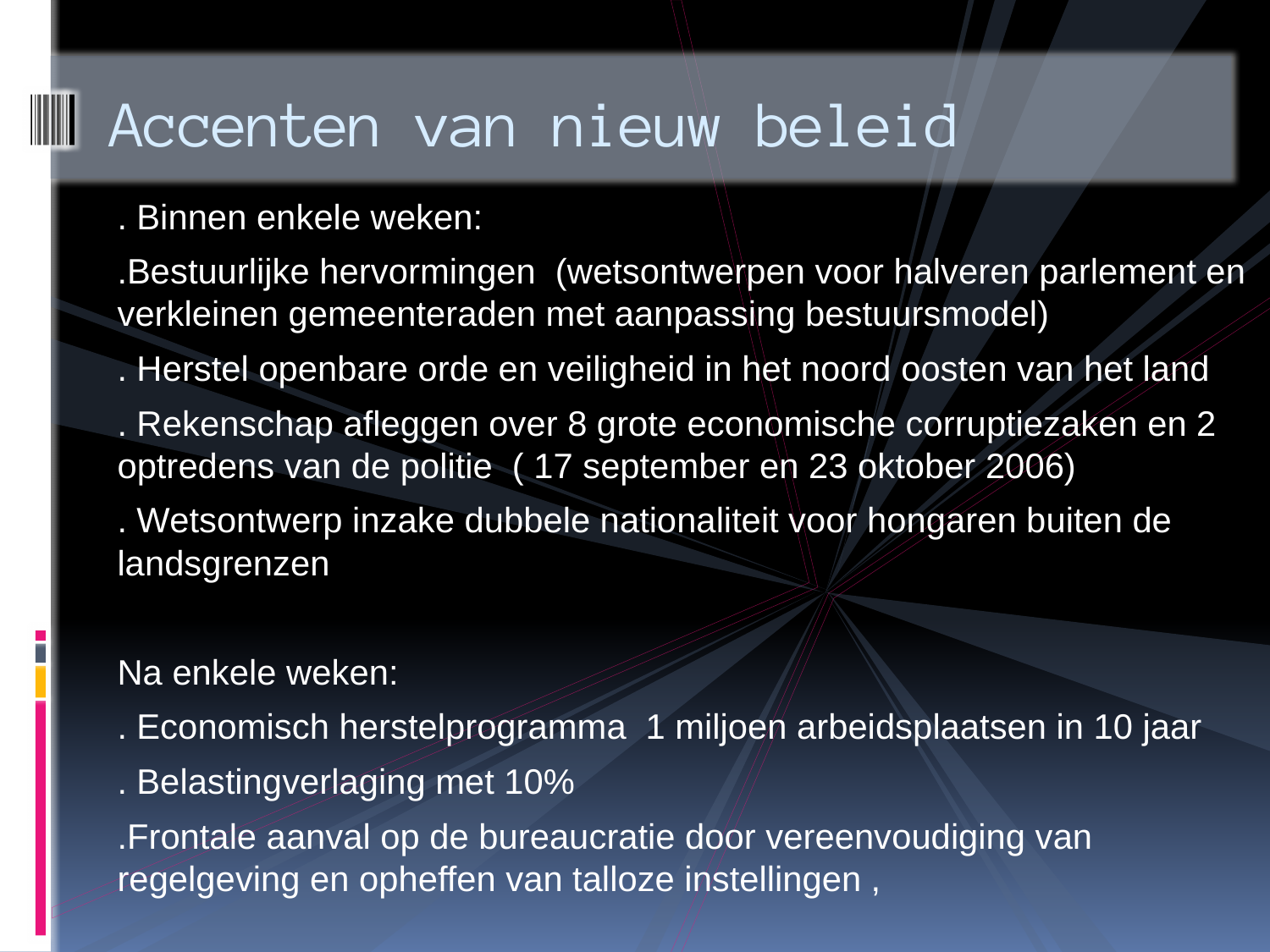

# Accenten van nieuw beleid
. Binnen enkele weken:
.Bestuurlijke hervormingen  (wetsontwerpen voor halveren parlement en verkleinen gemeenteraden met aanpassing bestuursmodel)
. Herstel openbare orde en veiligheid in het noord oosten van het land
. Rekenschap afleggen over 8 grote economische corruptiezaken en 2   optredens van de politie  ( 17 september en 23 oktober 2006)
. Wetsontwerp inzake dubbele nationaliteit voor hongaren buiten de landsgrenzen

Na enkele weken:
. Economisch herstelprogramma  1 miljoen arbeidsplaatsen in 10 jaar
. Belastingverlaging met 10%
.Frontale aanval op de bureaucratie door vereenvoudiging van regelgeving en opheffen van talloze instellingen ,